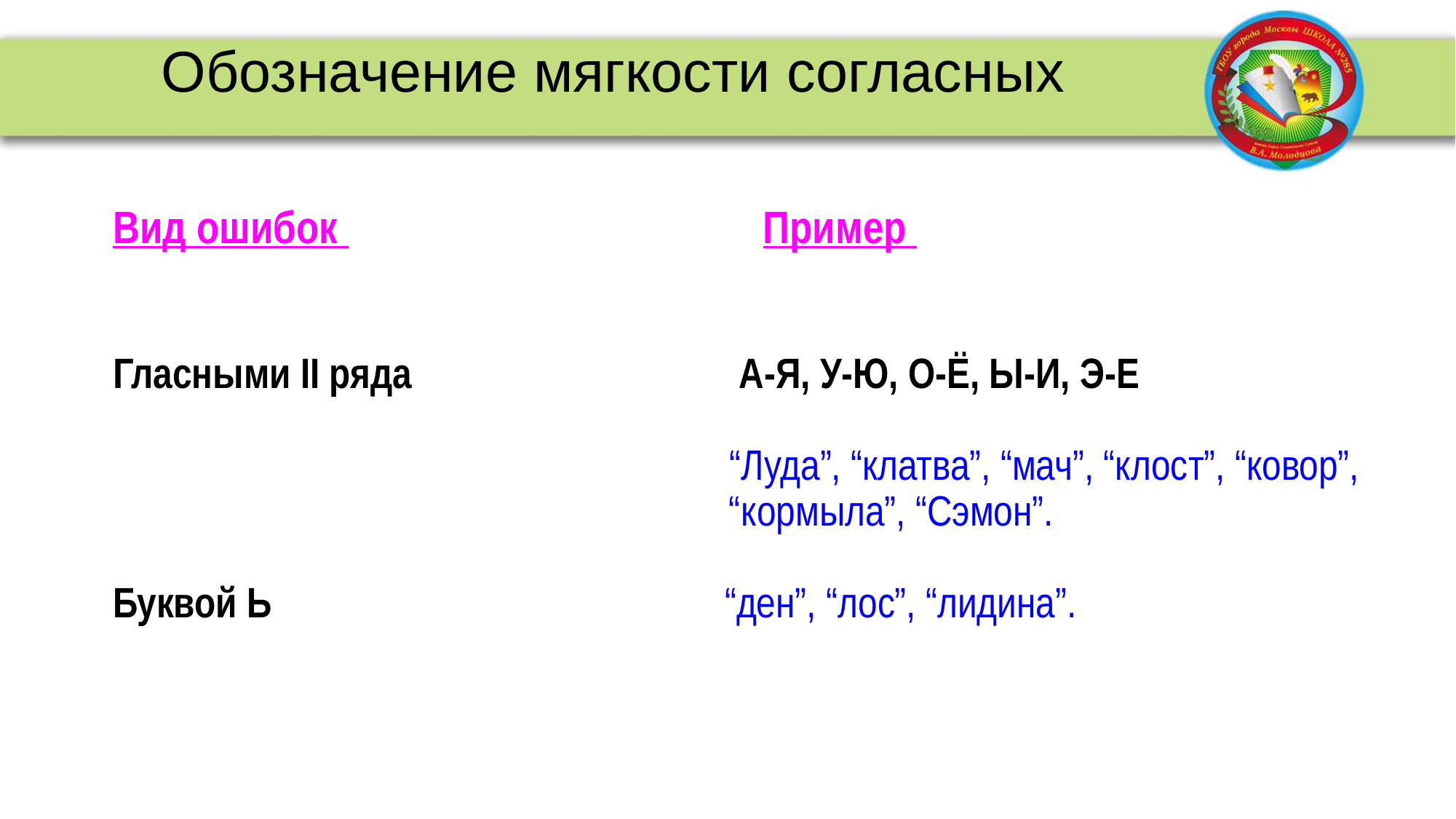

# Обозначение мягкости согласных
Вид ошибок                                         Пример

Гласными II ряда                                  А-Я, У-Ю, О-Ё, Ы-И, Э-Е

                                                                “Луда”, “клатва”, “мач”, “клост”, “ковор”,
                                                                “кормыла”, “Сэмон”.

Буквой Ь                                               “ден”, “лос”, “лидина”.